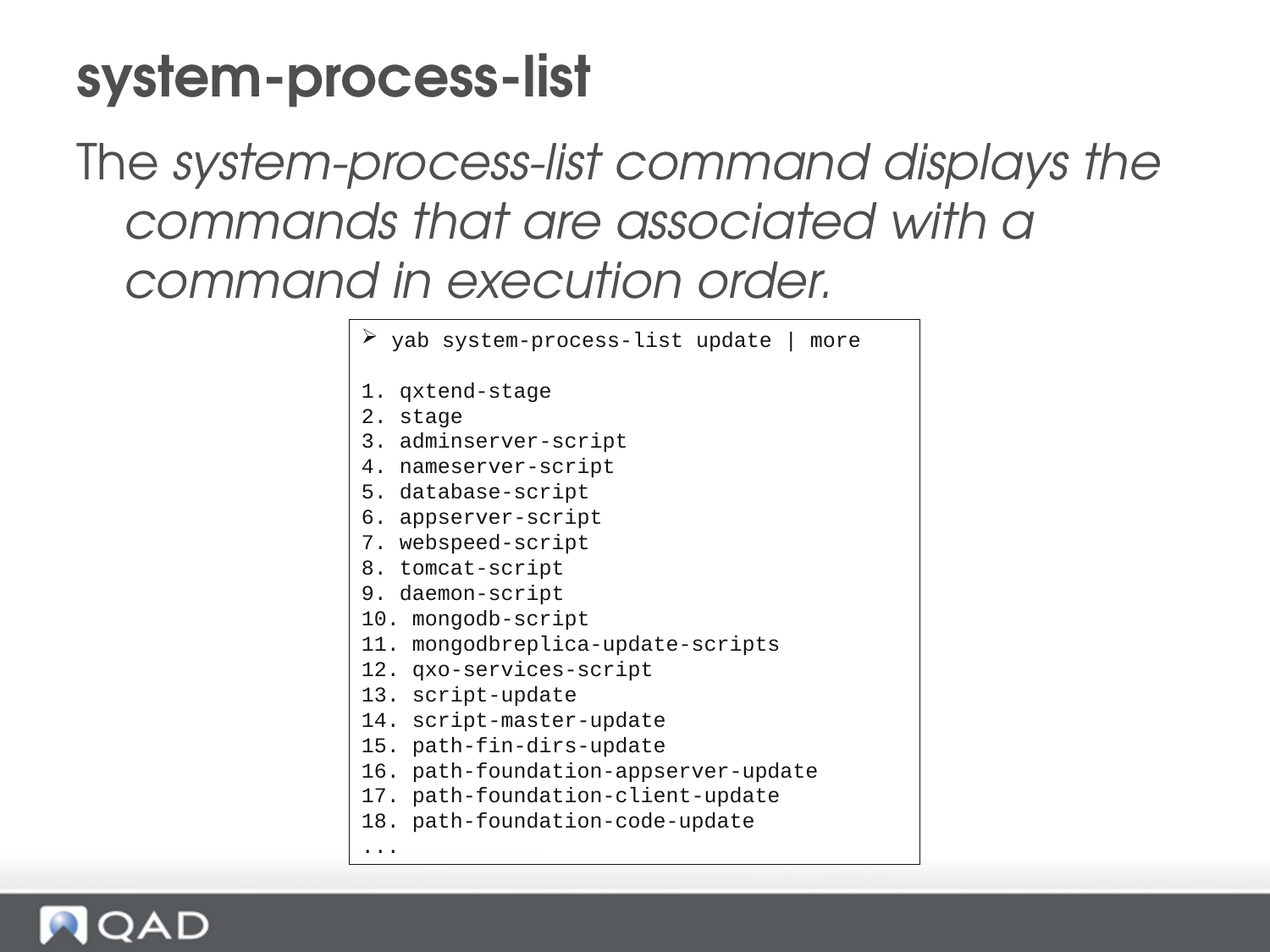

# system-process-list
The system-process-list command displays the commands that are associated with a command in execution order.
yab system-process-list update | more

1. qxtend-stage
2. stage
3. adminserver-script
4. nameserver-script
5. database-script
6. appserver-script
7. webspeed-script
8. tomcat-script
9. daemon-script
10. mongodb-script
11. mongodbreplica-update-scripts
12. qxo-services-script
13. script-update
14. script-master-update
15. path-fin-dirs-update
16. path-foundation-appserver-update
17. path-foundation-client-update
18. path-foundation-code-update
...